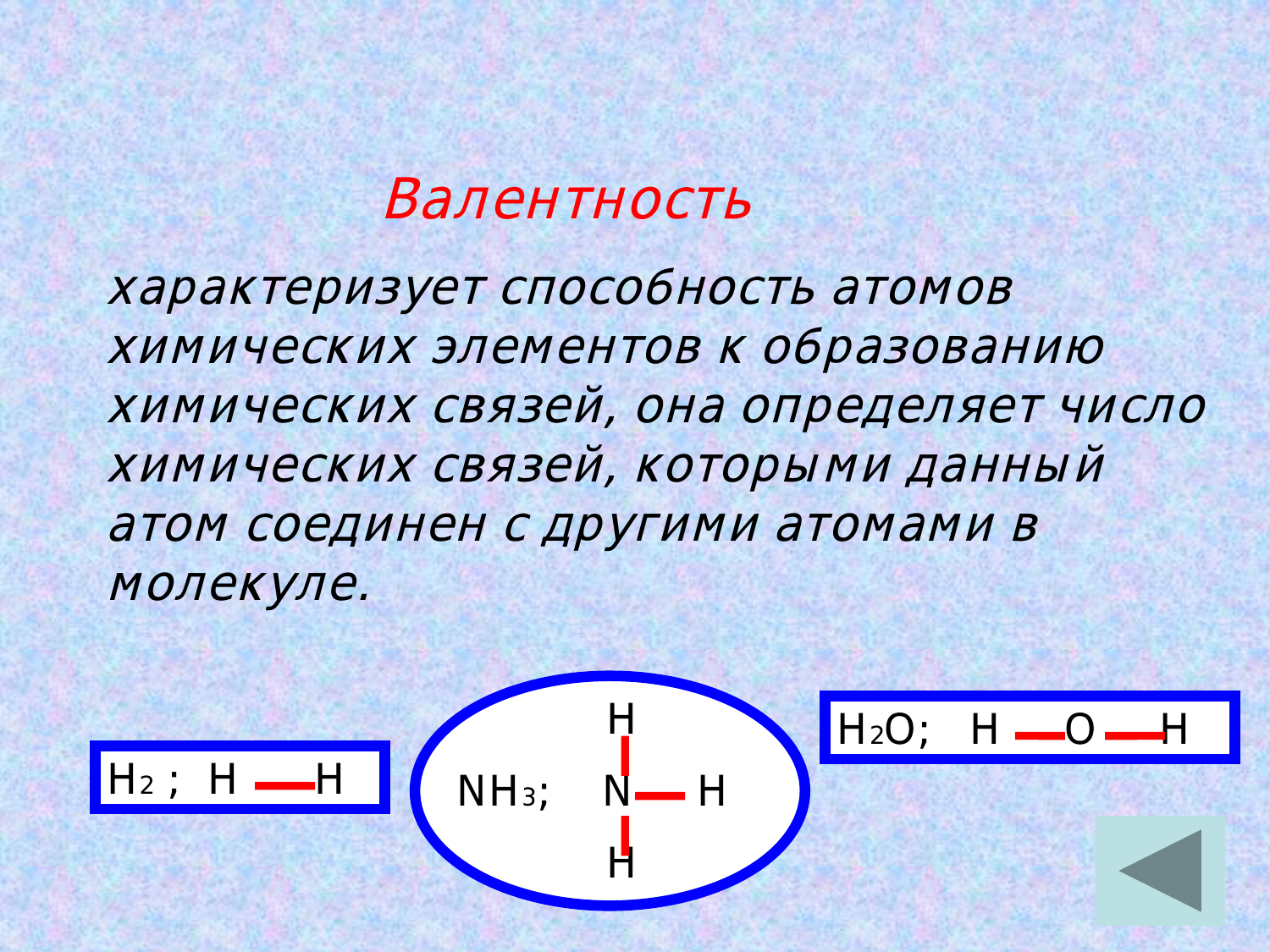

Валентность
характеризует способность атомов химических элементов к образованию химических связей, она определяет число химических связей, которыми данный атом соединен с другими атомами в молекуле.

            H
NH3;    N     H
            H
Н2О;   Н     О     Н

Н2 ;  Н      Н